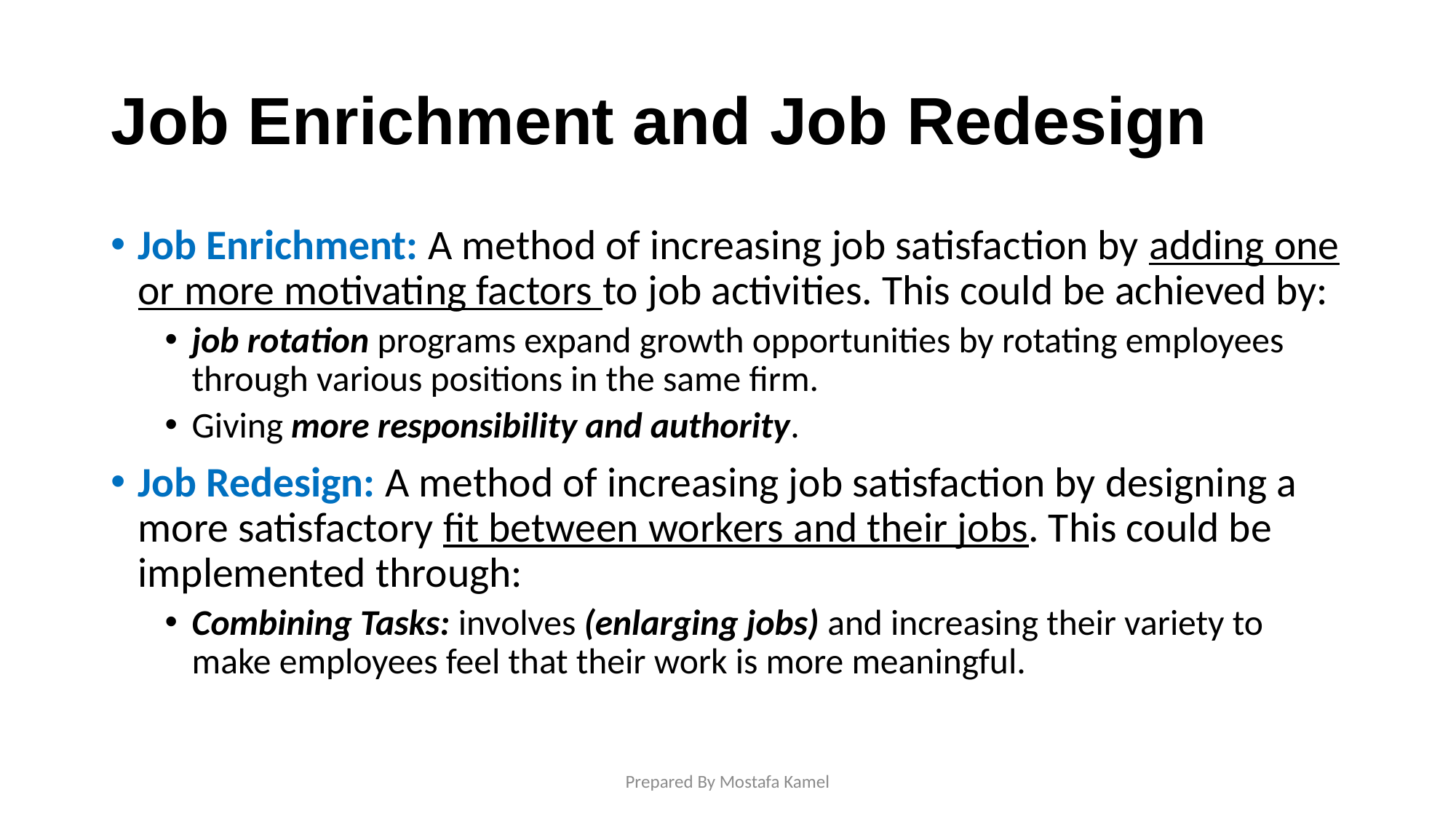

# Job Enrichment and Job Redesign
Job Enrichment: A method of increasing job satisfaction by adding one or more motivating factors to job activities. This could be achieved by:
job rotation programs expand growth opportunities by rotating employees through various positions in the same firm.
Giving more responsibility and authority.
Job Redesign: A method of increasing job satisfaction by designing a more satisfactory fit between workers and their jobs. This could be implemented through:
Combining Tasks: involves (enlarging jobs) and increasing their variety to make employees feel that their work is more meaningful.

Prepared By Mostafa Kamel